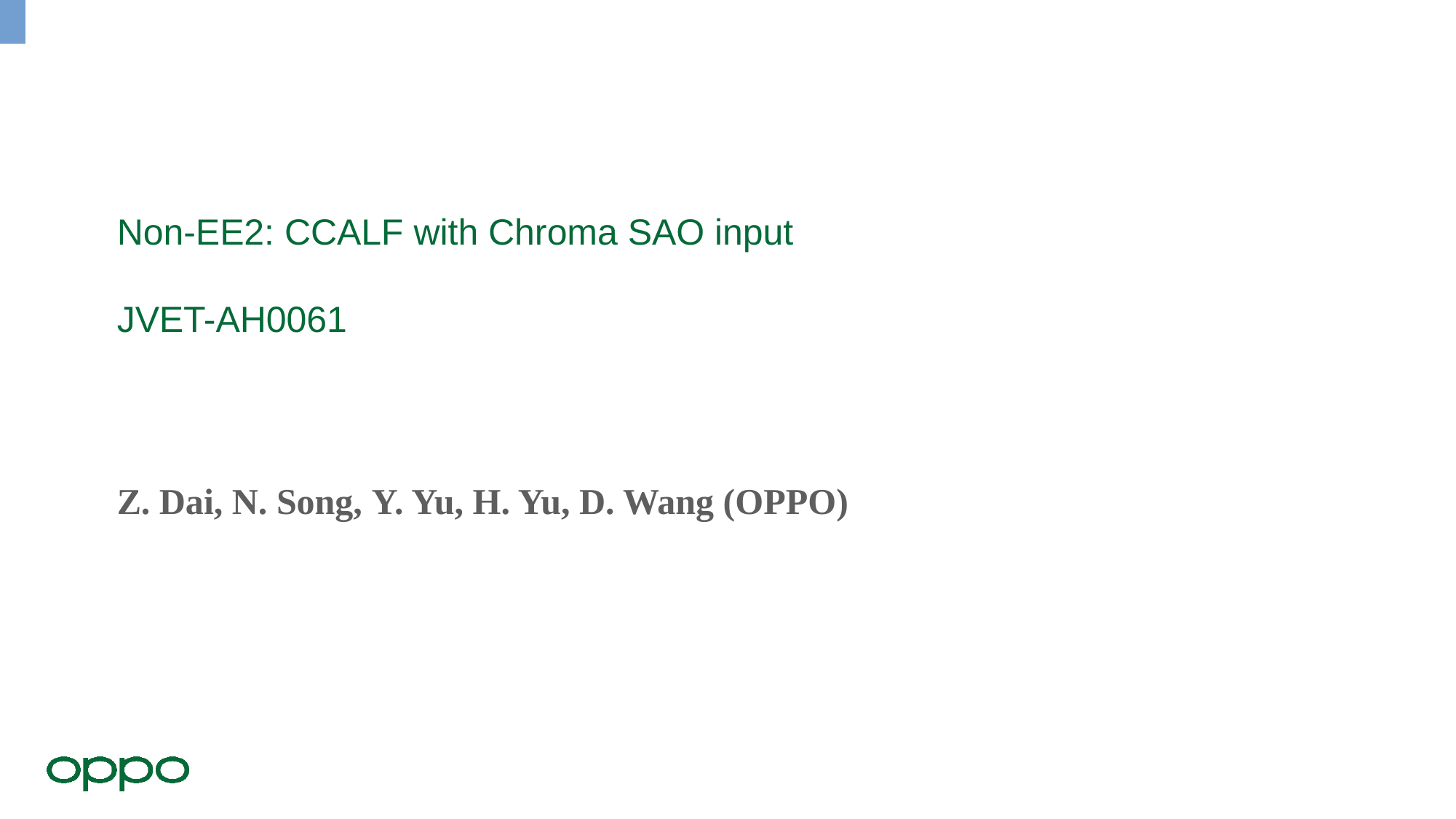

# Non-EE2: CCALF with Chroma SAO input JVET-AH0061
Z. Dai, N. Song, Y. Yu, H. Yu, D. Wang (OPPO)